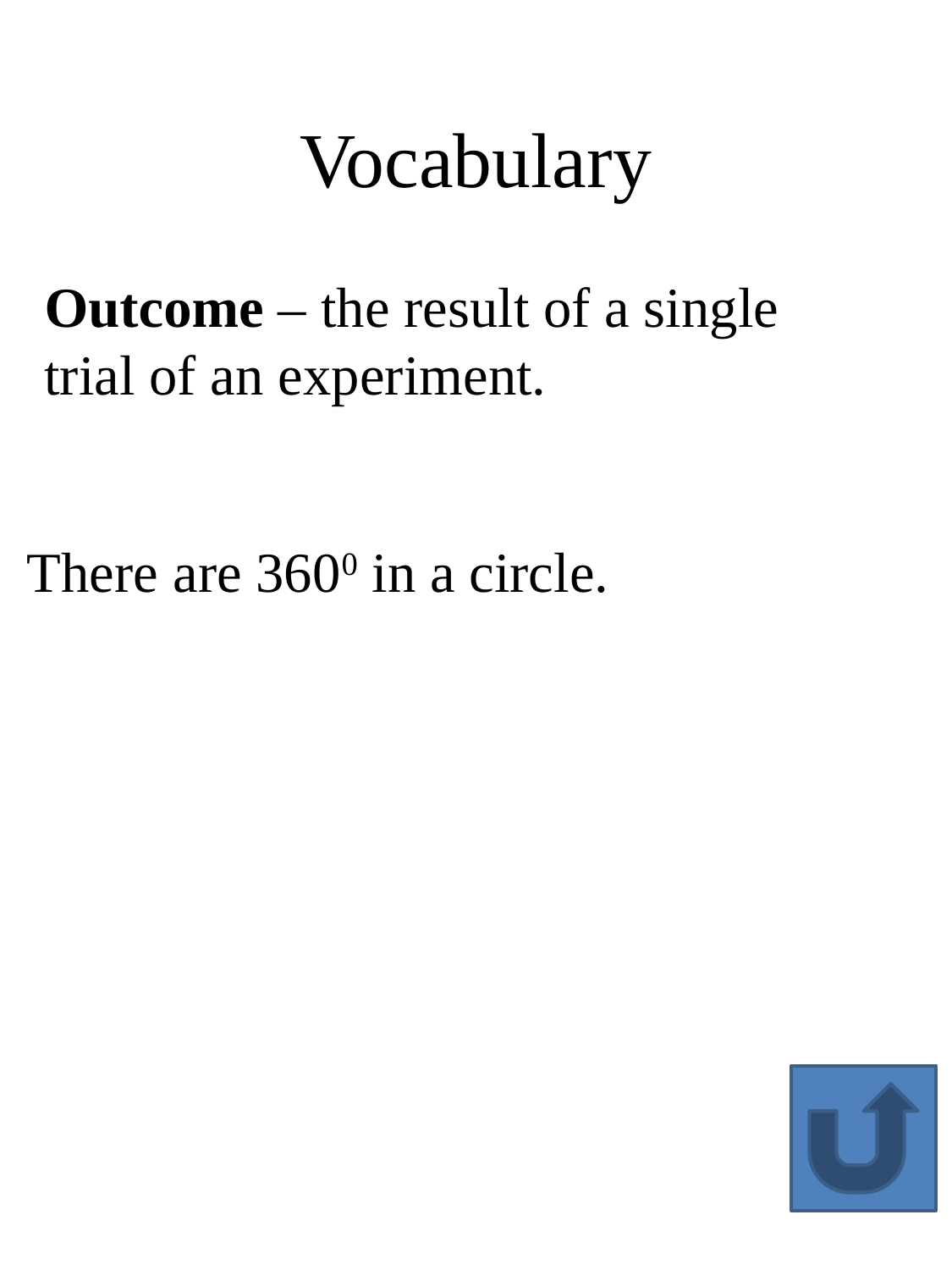

# Vocabulary
Outcome – the result of a single trial of an experiment.
There are 3600 in a circle.